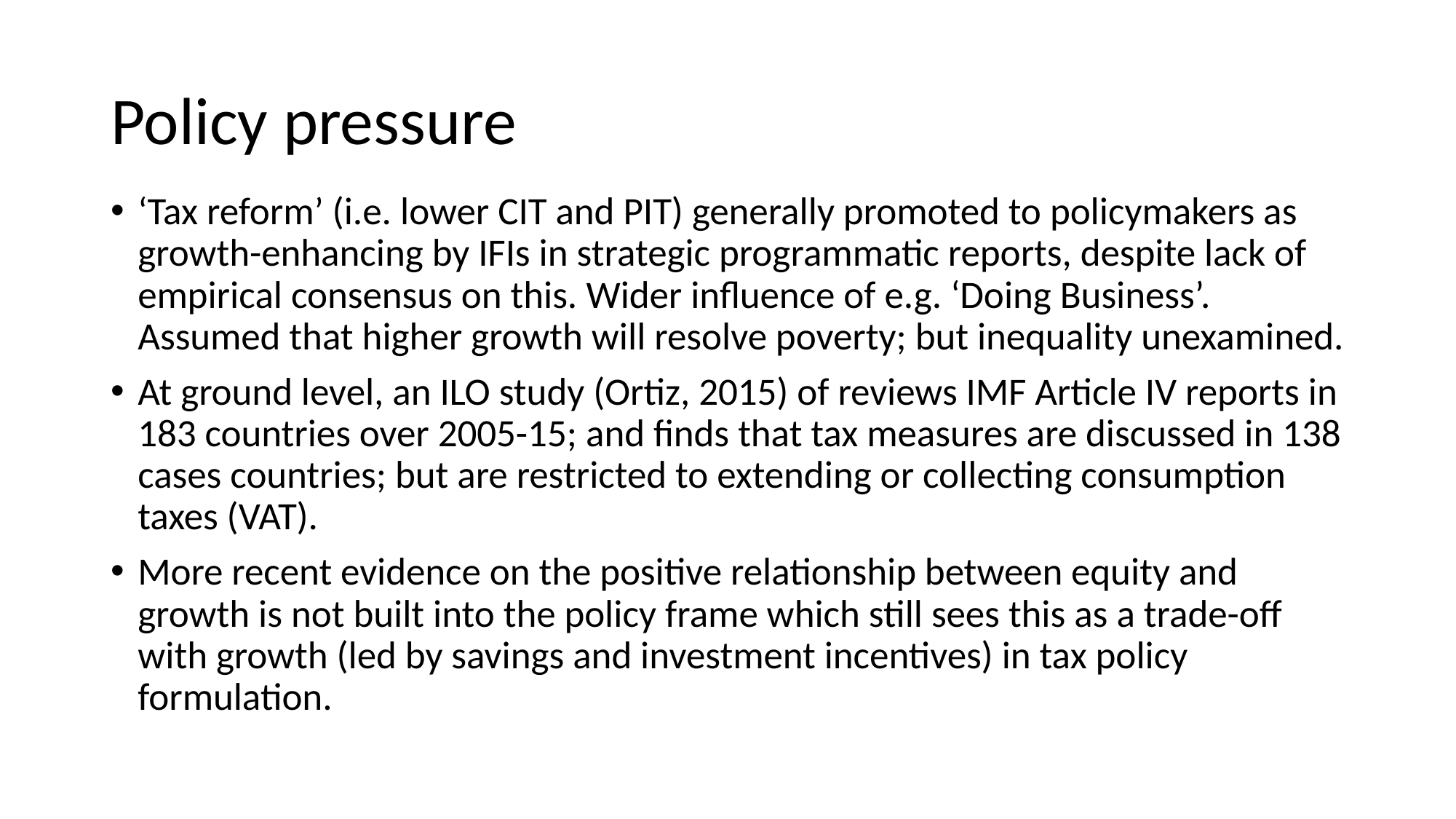

# Policy pressure
‘Tax reform’ (i.e. lower CIT and PIT) generally promoted to policymakers as growth-enhancing by IFIs in strategic programmatic reports, despite lack of empirical consensus on this. Wider influence of e.g. ‘Doing Business’. Assumed that higher growth will resolve poverty; but inequality unexamined.
At ground level, an ILO study (Ortiz, 2015) of reviews IMF Article IV reports in 183 countries over 2005-15; and finds that tax measures are discussed in 138 cases countries; but are restricted to extending or collecting consumption taxes (VAT).
More recent evidence on the positive relationship between equity and growth is not built into the policy frame which still sees this as a trade-off with growth (led by savings and investment incentives) in tax policy formulation.